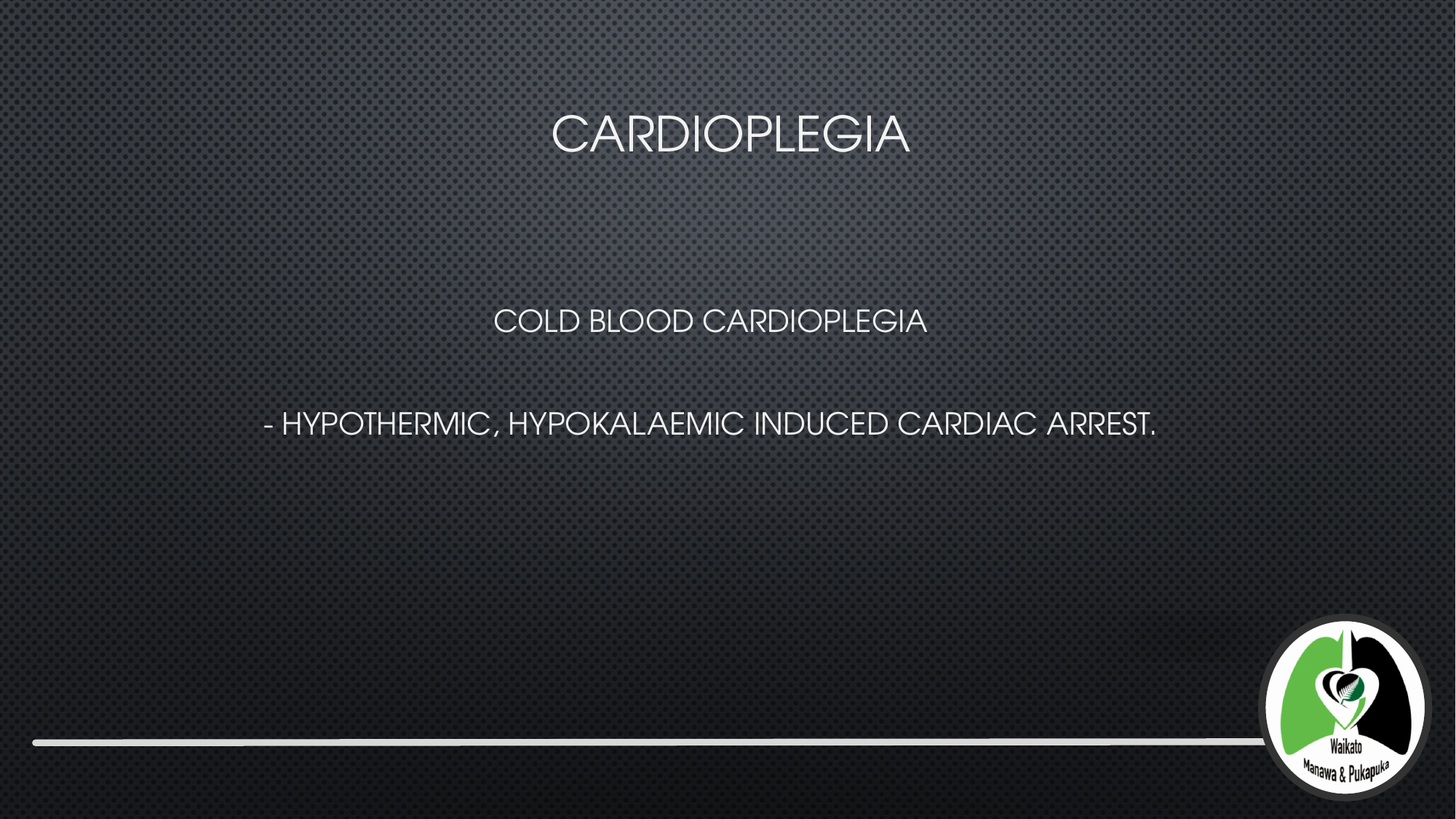

# Cardioplegia

COLD BLOOD CARDIOPLEGIA

- HYPOTHERMIC, HYPOKALAEMIC INDUCED CARDIAC ARREST.